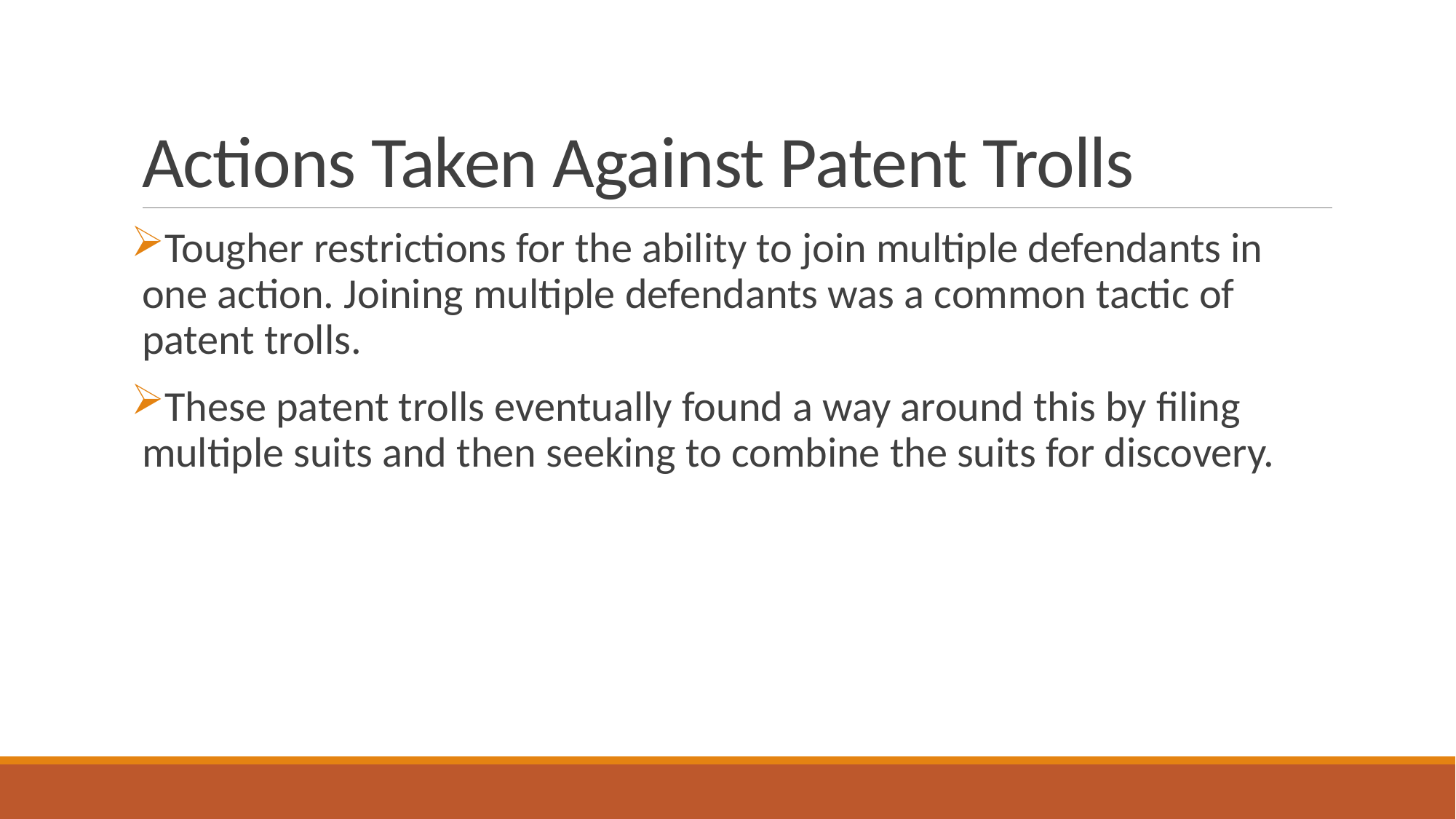

# Actions Taken Against Patent Trolls
Tougher restrictions for the ability to join multiple defendants in one action. Joining multiple defendants was a common tactic of patent trolls.
These patent trolls eventually found a way around this by filing multiple suits and then seeking to combine the suits for discovery.